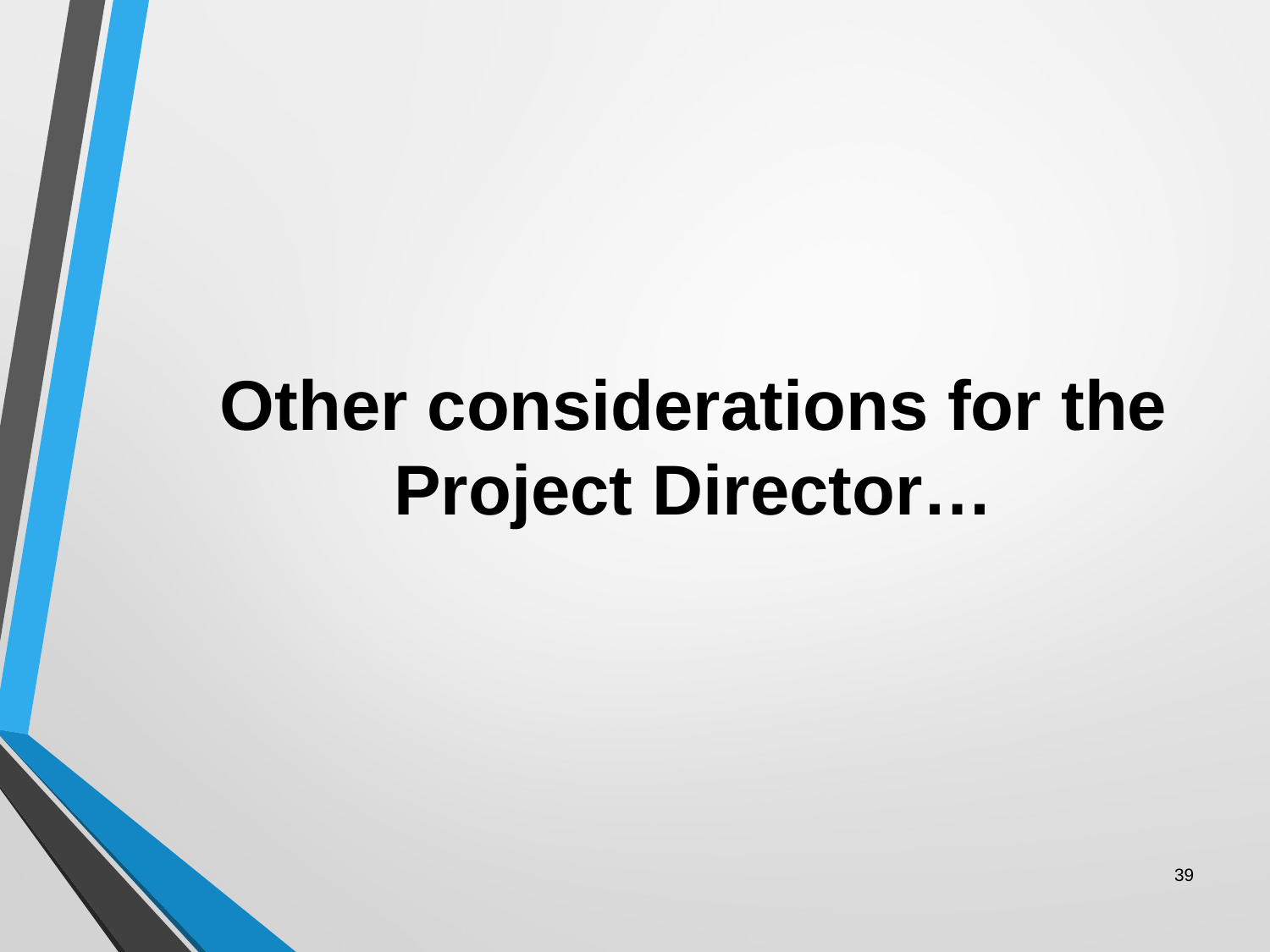

# Other considerations for the Project Director…
39